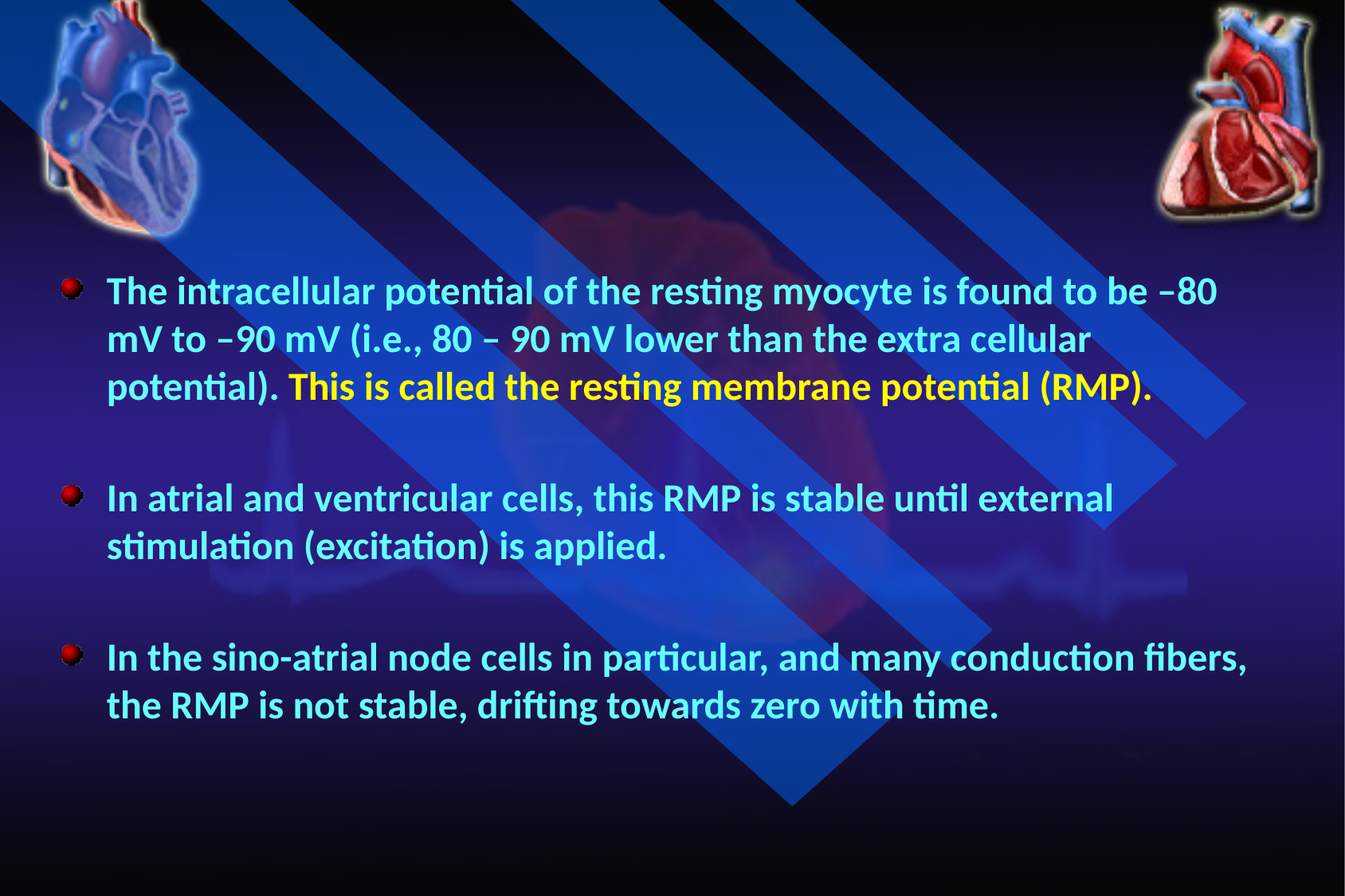

The intracellular potential of the resting myocyte is found to be –80 mV to –90 mV (i.e., 80 – 90 mV lower than the extra cellular potential). This is called the resting membrane potential (RMP).

In atrial and ventricular cells, this RMP is stable until external stimulation (excitation) is applied.

In the sino-atrial node cells in particular, and many conduction fibers, the RMP is not stable, drifting towards zero with time.